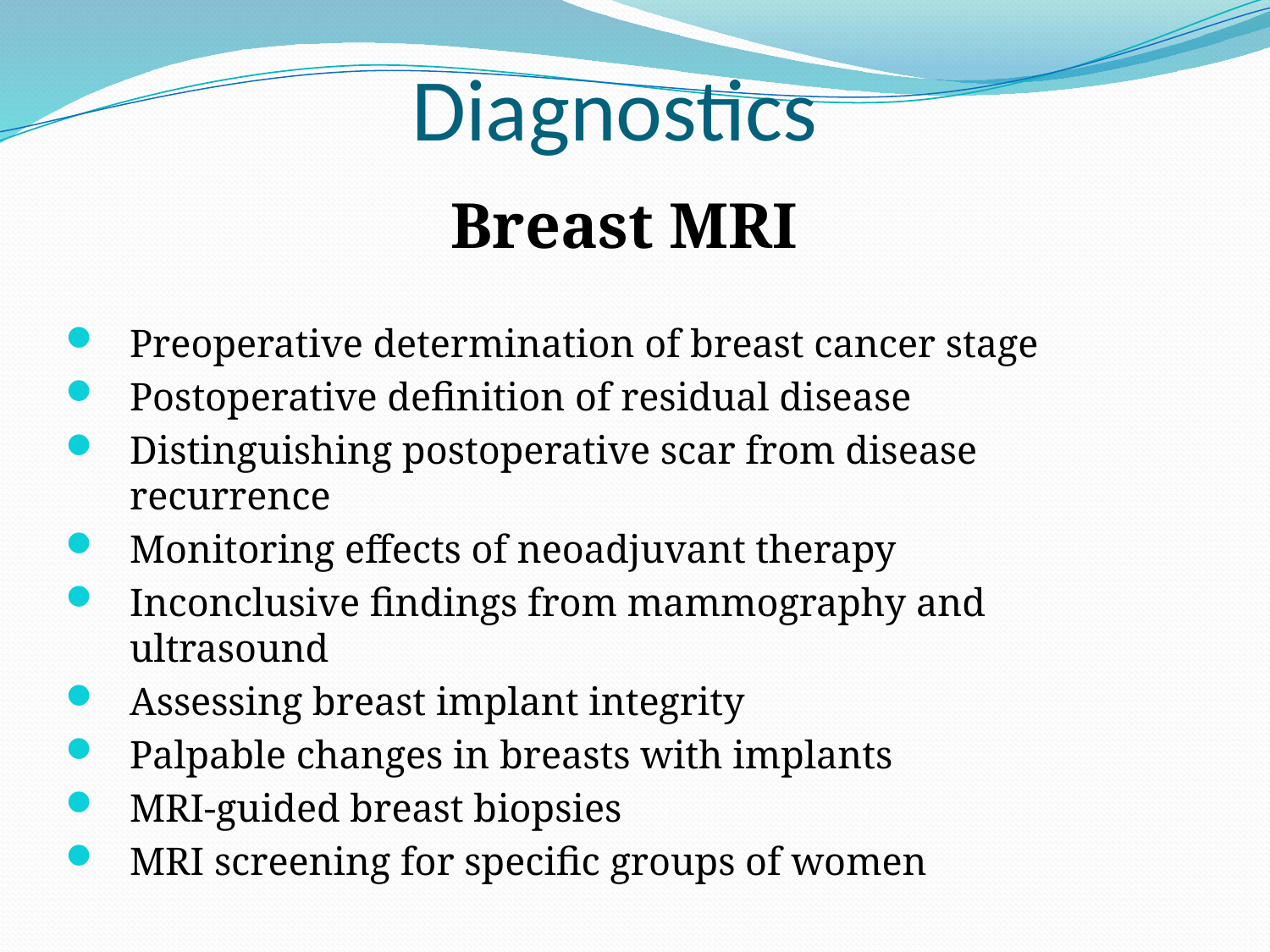

# Diagnostics
Breast MRI

Preoperative determination of breast cancer stage
Postoperative definition of residual disease
Distinguishing postoperative scar from disease recurrence
Monitoring effects of neoadjuvant therapy
Inconclusive findings from mammography and ultrasound
Assessing breast implant integrity
Palpable changes in breasts with implants
MRI-guided breast biopsies
MRI screening for specific groups of women